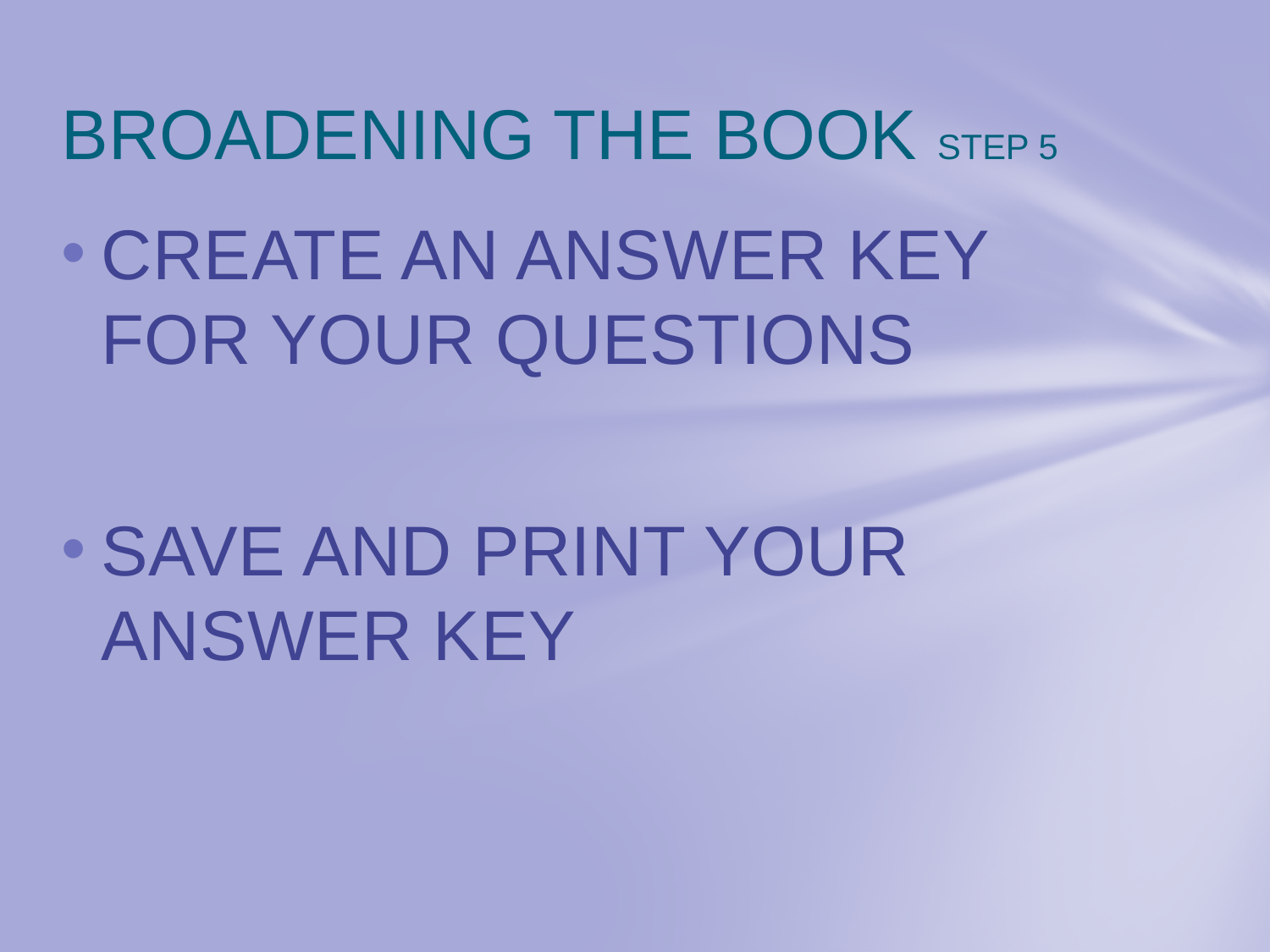

# BROADENING THE BOOK STEP 5
CREATE AN ANSWER KEY FOR YOUR QUESTIONS

SAVE AND PRINT YOUR ANSWER KEY